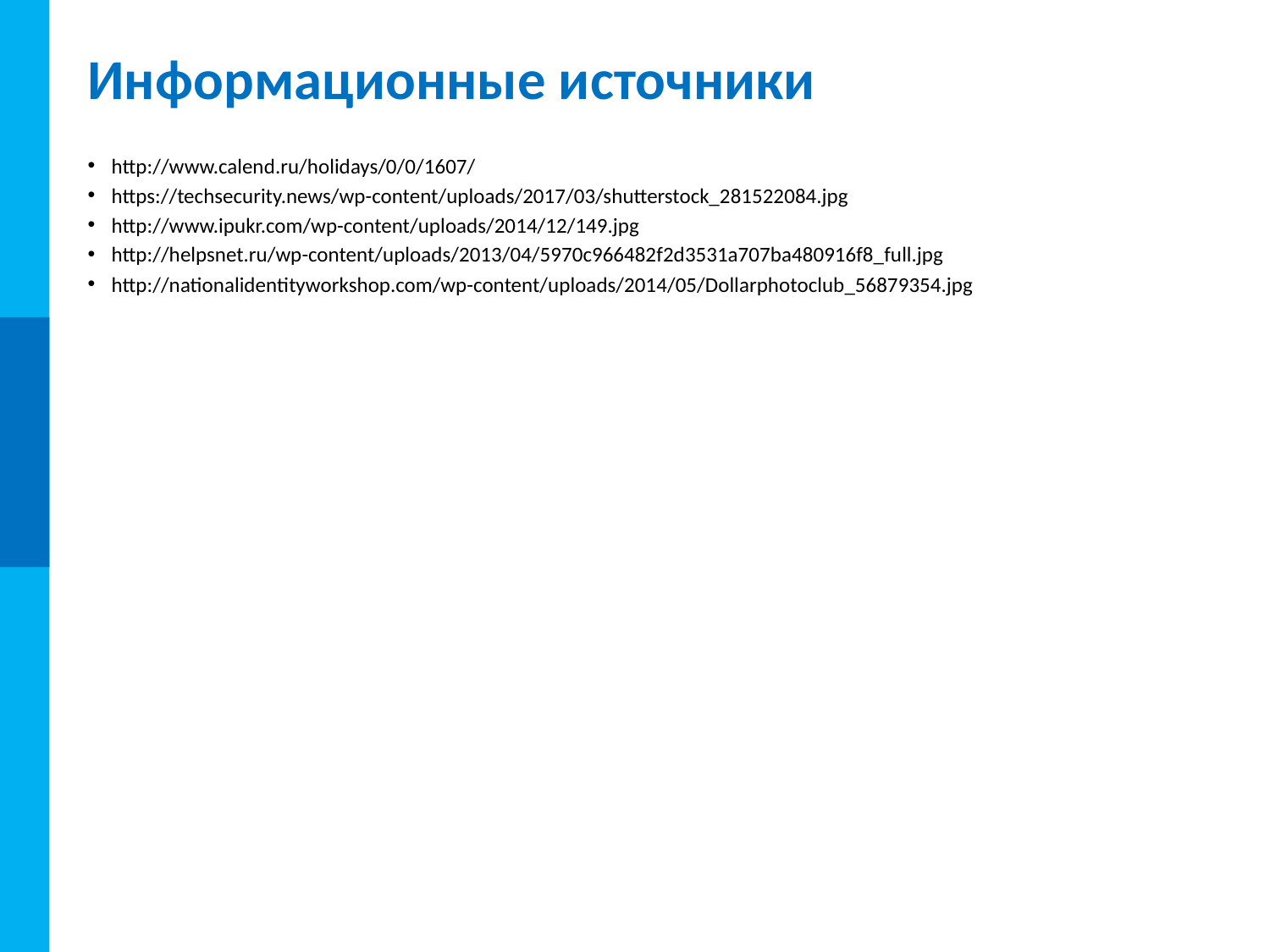

# Информационные источники
http://www.calend.ru/holidays/0/0/1607/
https://techsecurity.news/wp-content/uploads/2017/03/shutterstock_281522084.jpg
http://www.ipukr.com/wp-content/uploads/2014/12/149.jpg
http://helpsnet.ru/wp-content/uploads/2013/04/5970c966482f2d3531a707ba480916f8_full.jpg
http://nationalidentityworkshop.com/wp-content/uploads/2014/05/Dollarphotoclub_56879354.jpg